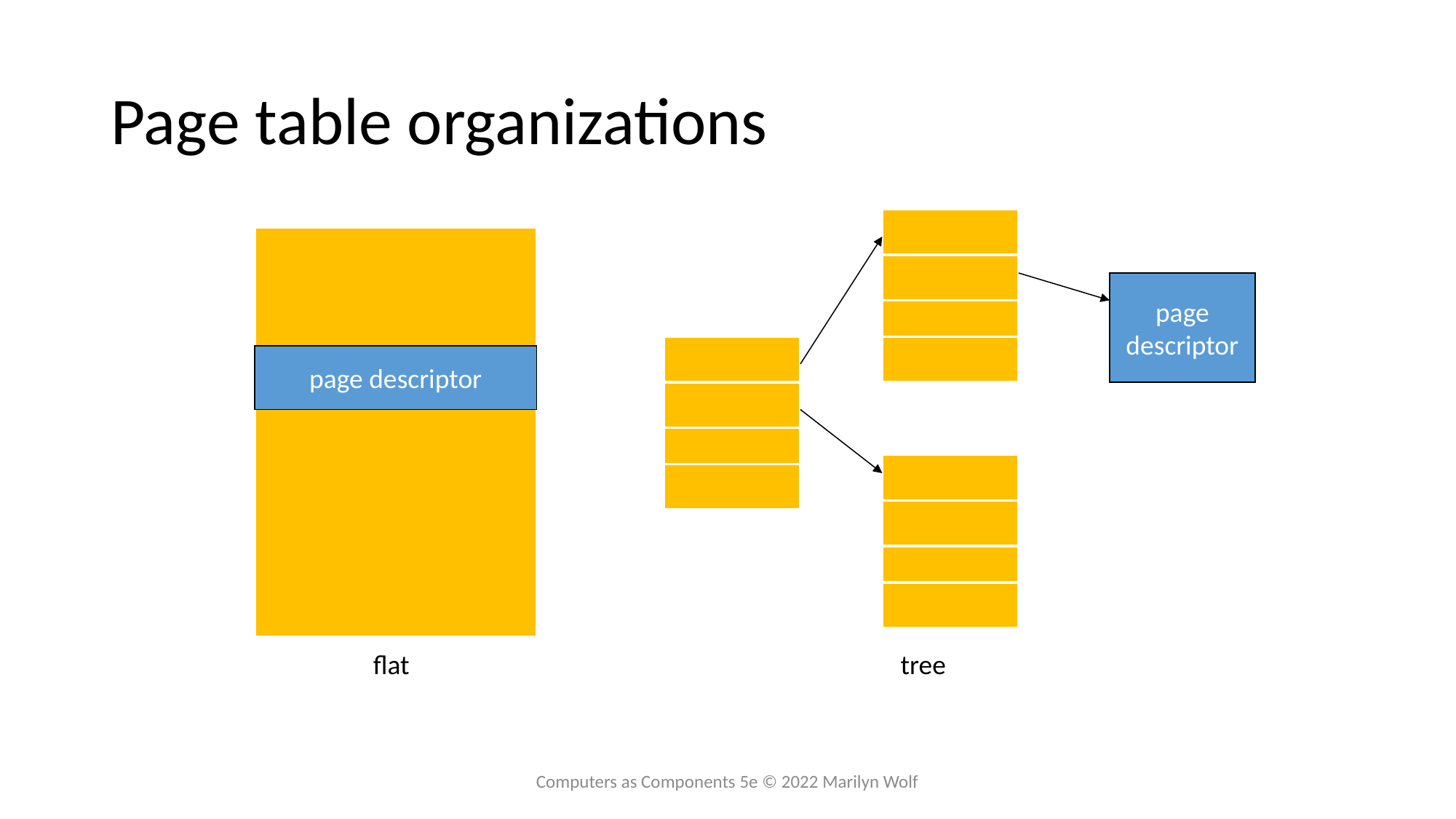

# Page table organizations

page
descriptor

page descriptor

flat
tree
Computers as Components 5e © 2022 Marilyn Wolf